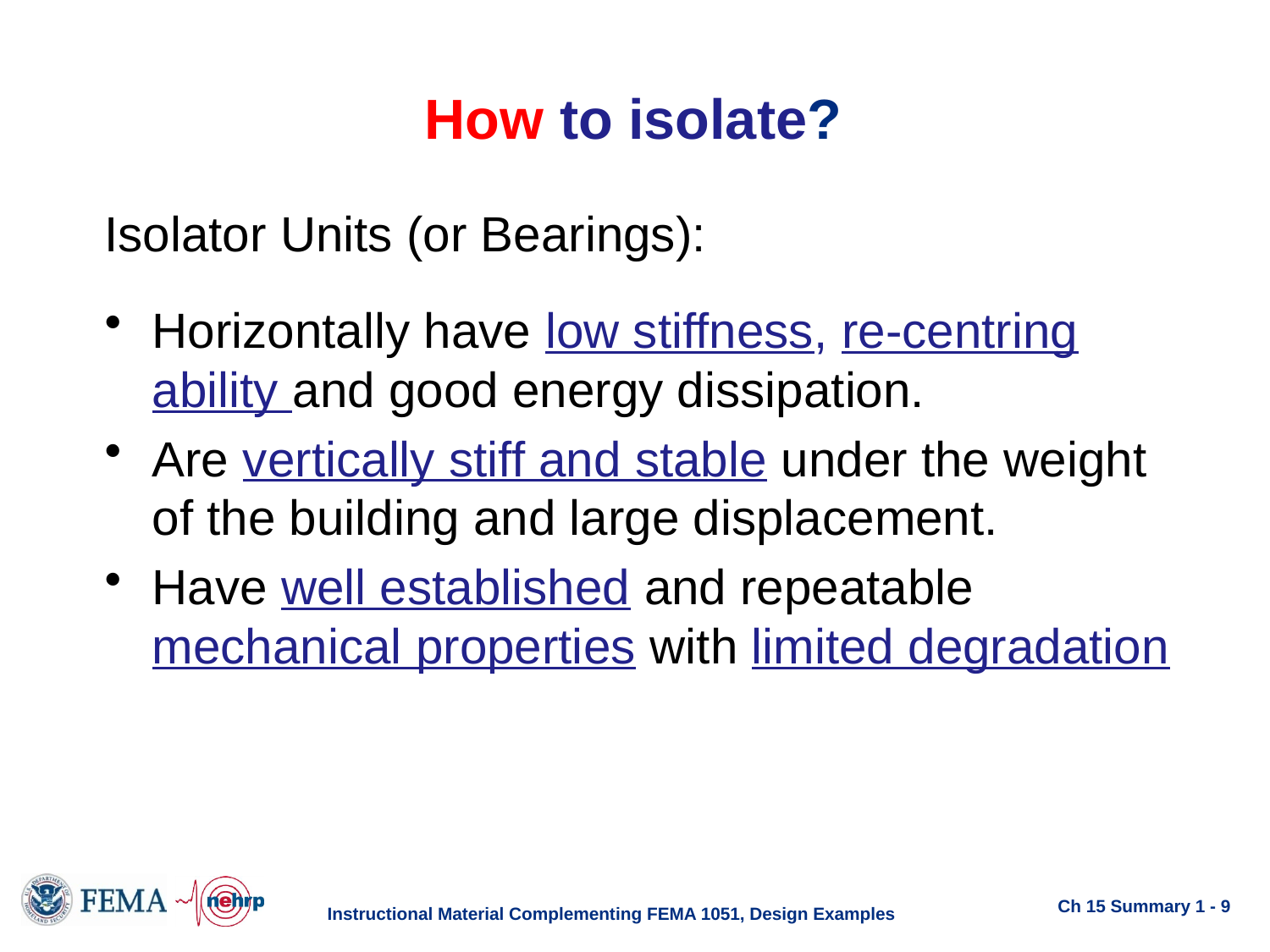

# How to isolate?
Isolator Units (or Bearings):

Horizontally have low stiffness, re-centring ability and good energy dissipation.
Are vertically stiff and stable under the weight of the building and large displacement.
Have well established and repeatable mechanical properties with limited degradation
Ch 15 Summary 1 - 9
Instructional Material Complementing FEMA 1051, Design Examples